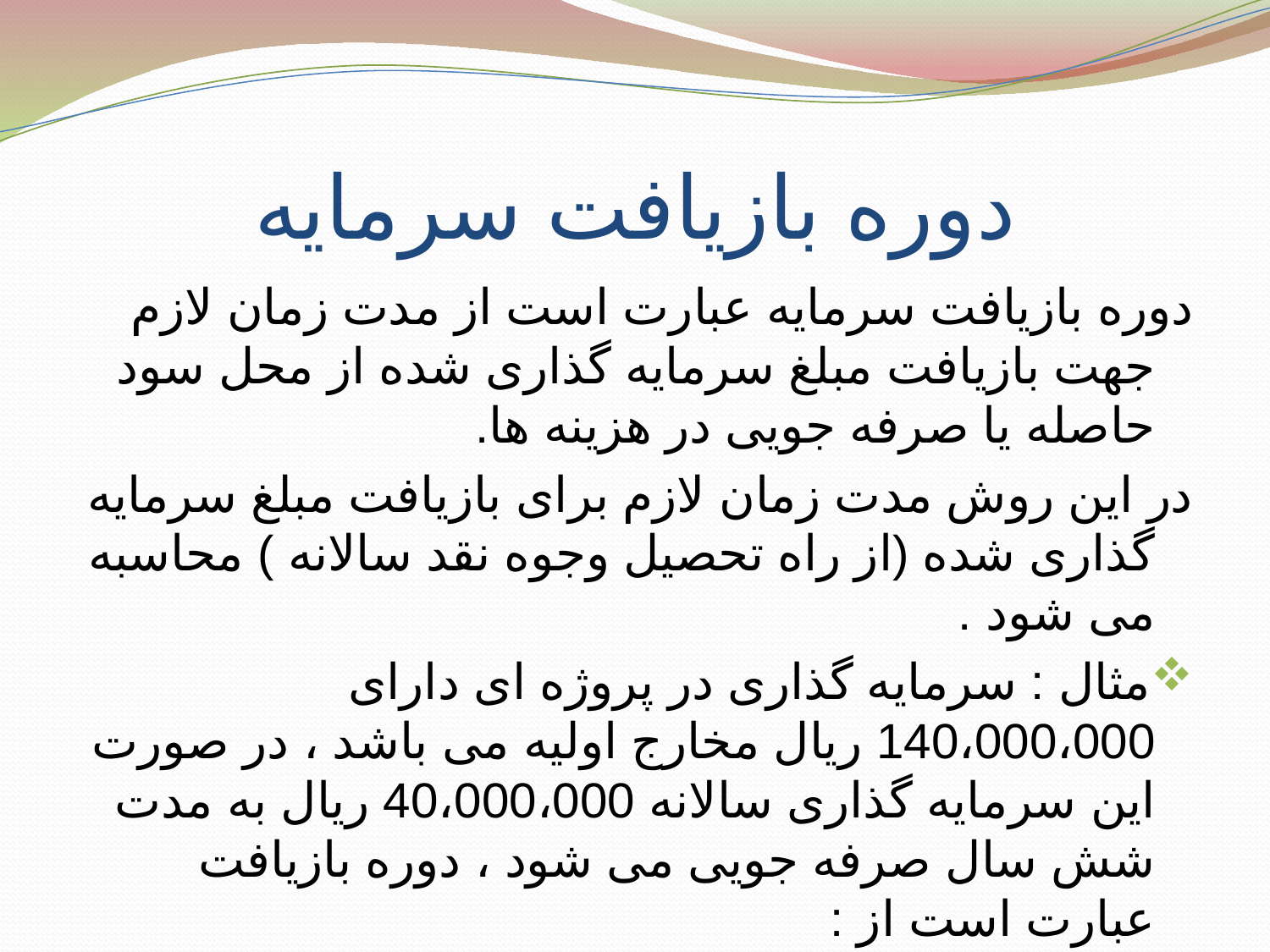

# دوره بازیافت سرمایه
دوره بازیافت سرمایه عبارت است از مدت زمان لازم جهت بازیافت مبلغ سرمایه گذاری شده از محل سود حاصله یا صرفه جویی در هزینه ها.
در این روش مدت زمان لازم برای بازیافت مبلغ سرمایه گذاری شده (از راه تحصیل وجوه نقد سالانه ) محاسبه می شود .
مثال : سرمایه گذاری در پروژه ای دارای 140،000،000 ریال مخارج اولیه می باشد ، در صورت این سرمایه گذاری سالانه 40،000،000 ریال به مدت شش سال صرفه جویی می شود ، دوره بازیافت عبارت است از :
3/5 = 40،000،000÷ 140،000،000
بنابراین سرمایه گذاری در پروژه مذکور پس از 3/5 سال بازیافت می شود .